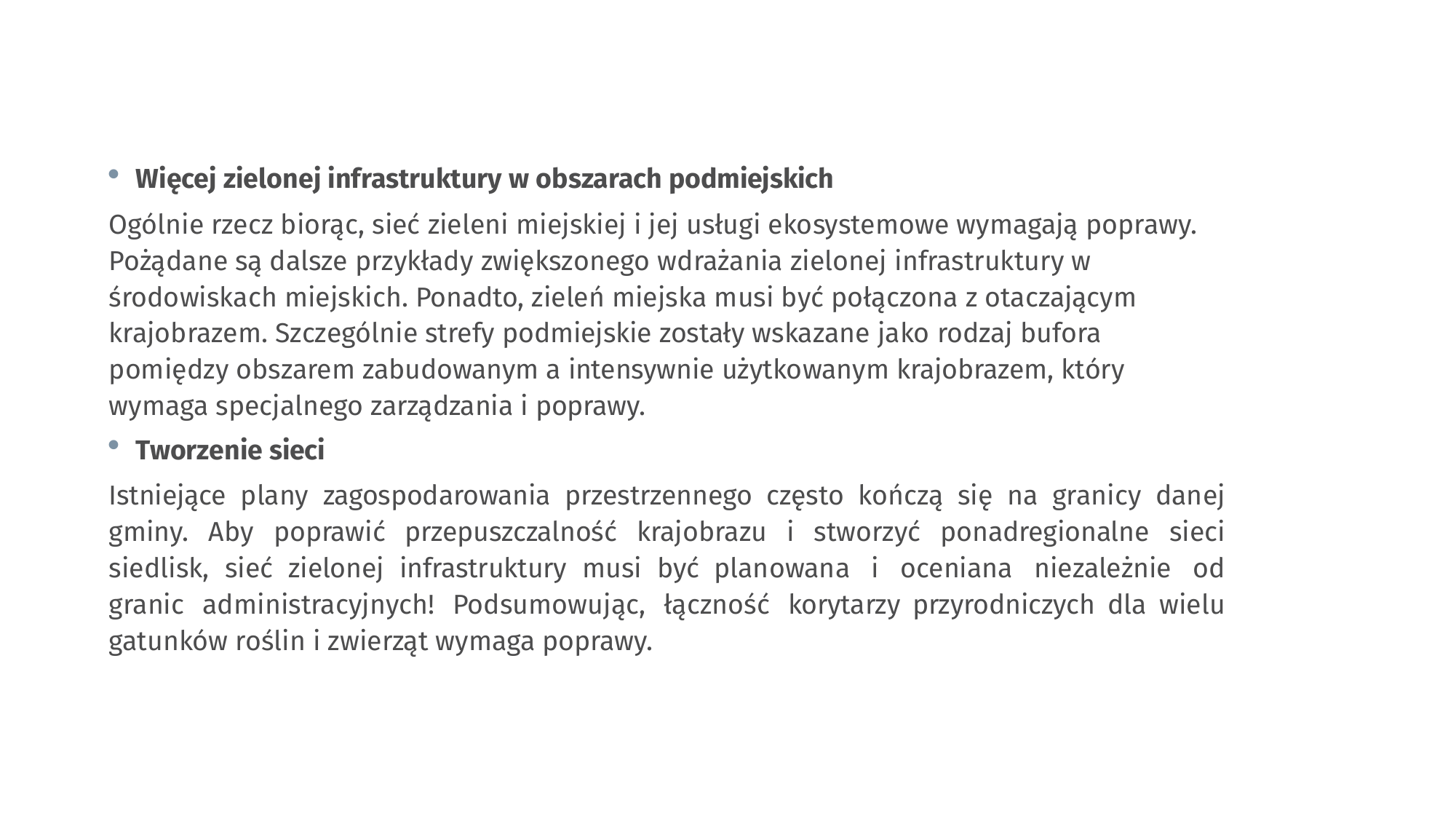

Więcej zielonej infrastruktury w obszarach podmiejskich
Ogólnie rzecz biorąc, sieć zieleni miejskiej i jej usługi ekosystemowe wymagają poprawy. Pożądane są dalsze przykłady zwiększonego wdrażania zielonej infrastruktury w środowiskach miejskich. Ponadto, zieleń miejska musi być połączona z otaczającym krajobrazem. Szczególnie strefy podmiejskie zostały wskazane jako rodzaj bufora pomiędzy obszarem zabudowanym a intensywnie użytkowanym krajobrazem, który wymaga specjalnego zarządzania i poprawy.
Tworzenie sieci
Istniejące plany zagospodarowania przestrzennego często kończą się na granicy danej gminy. Aby poprawić przepuszczalność krajobrazu i stworzyć ponadregionalne sieci siedlisk, sieć zielonej infrastruktury musi być planowana i oceniana niezależnie od granic administracyjnych! Podsumowując, łączność korytarzy przyrodniczych dla wielu gatunków roślin i zwierząt wymaga poprawy.